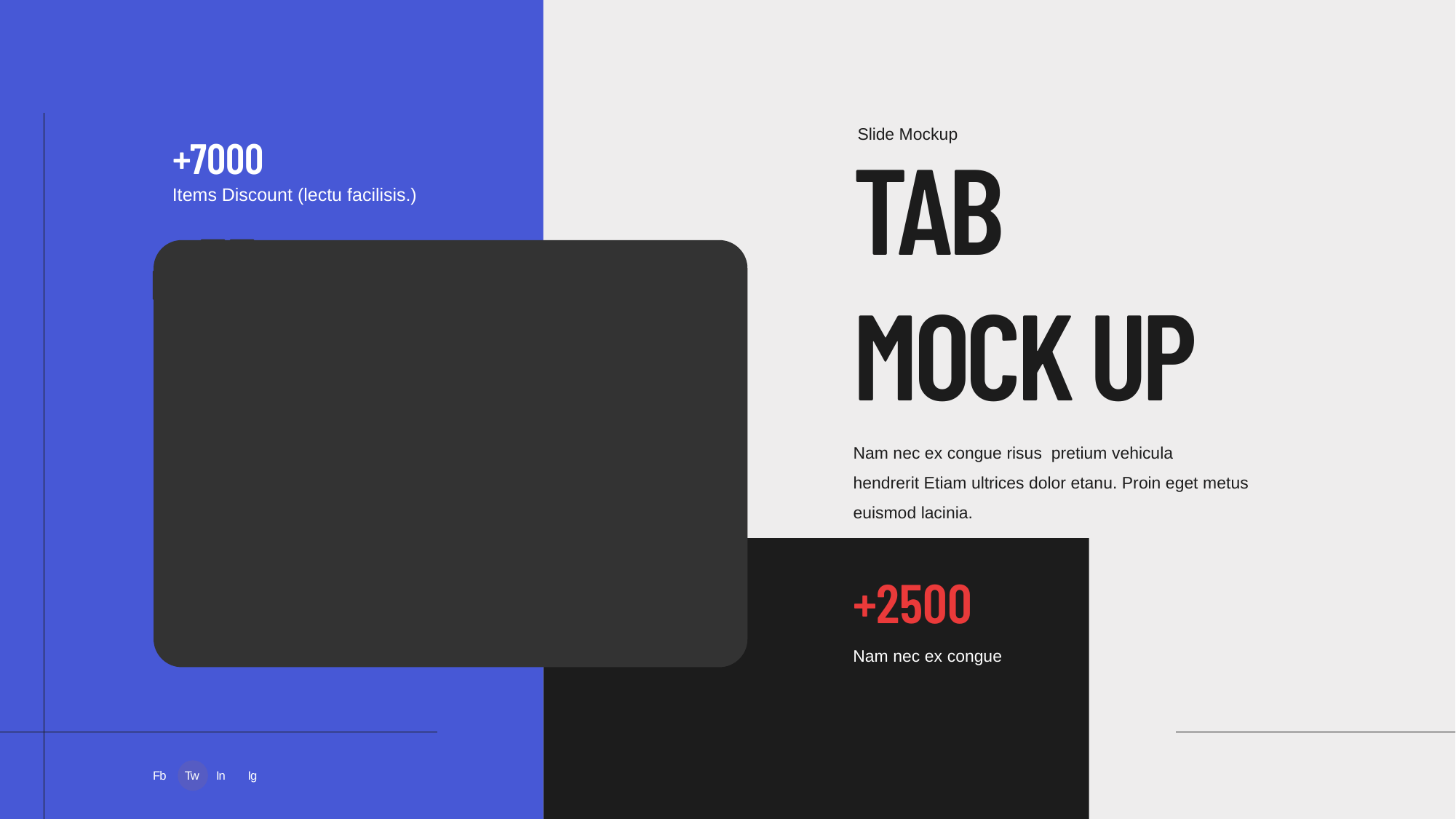

Slide Mockup
+7000
TAB
MOCK UP
Items Discount (lectu facilisis.)

Nam nec ex congue risus  pretium vehicula
hendrerit Etiam ultrices dolor etanu. Proin eget metus euismod lacinia.
+2500
Nam nec ex congue

Fb
Tw
In
Ig